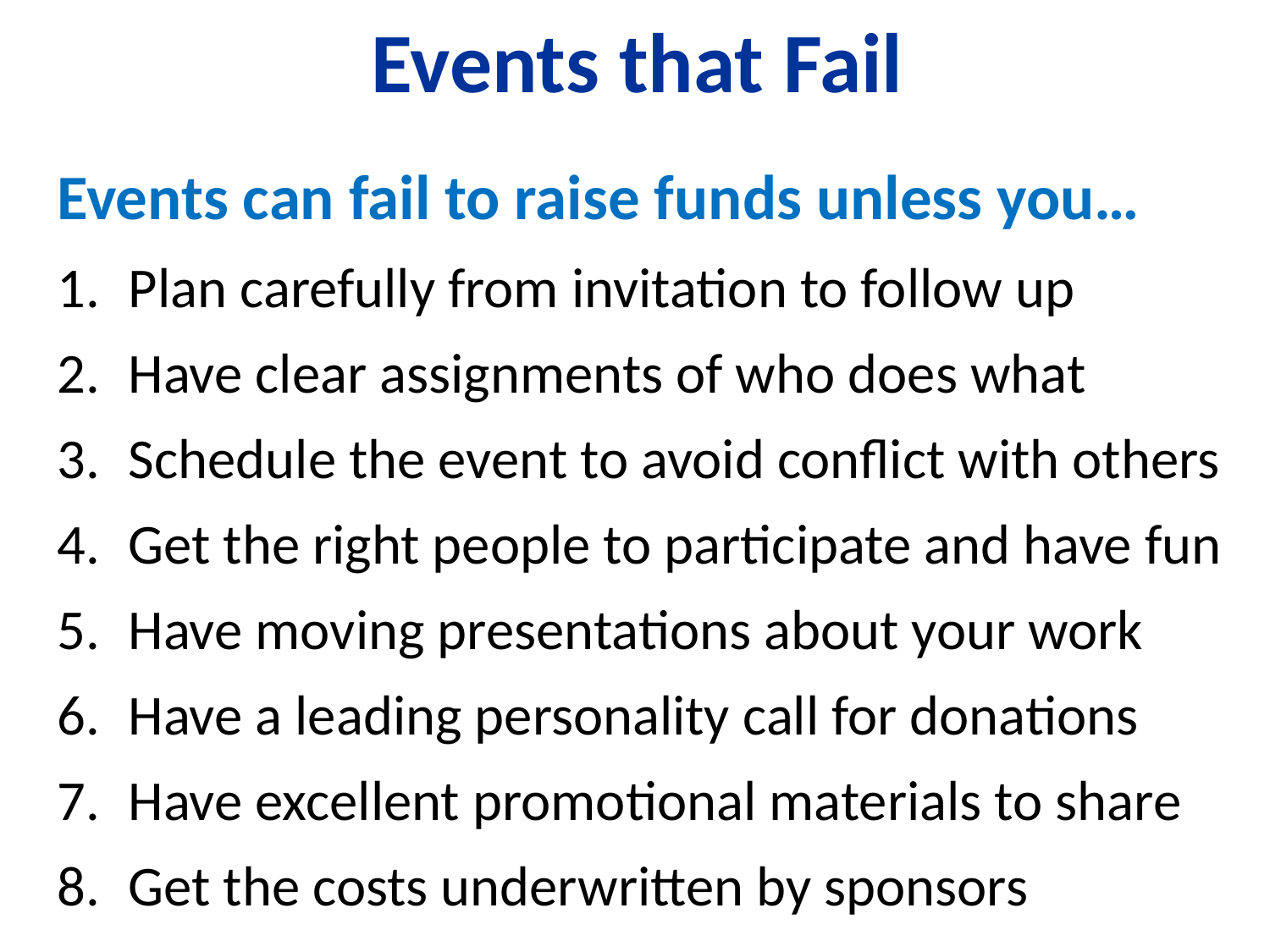

# Events that Fail
Events can fail to raise funds unless you…
Plan carefully from invitation to follow up
Have clear assignments of who does what
Schedule the event to avoid conflict with others
Get the right people to participate and have fun
Have moving presentations about your work
Have a leading personality call for donations
Have excellent promotional materials to share
Get the costs underwritten by sponsors